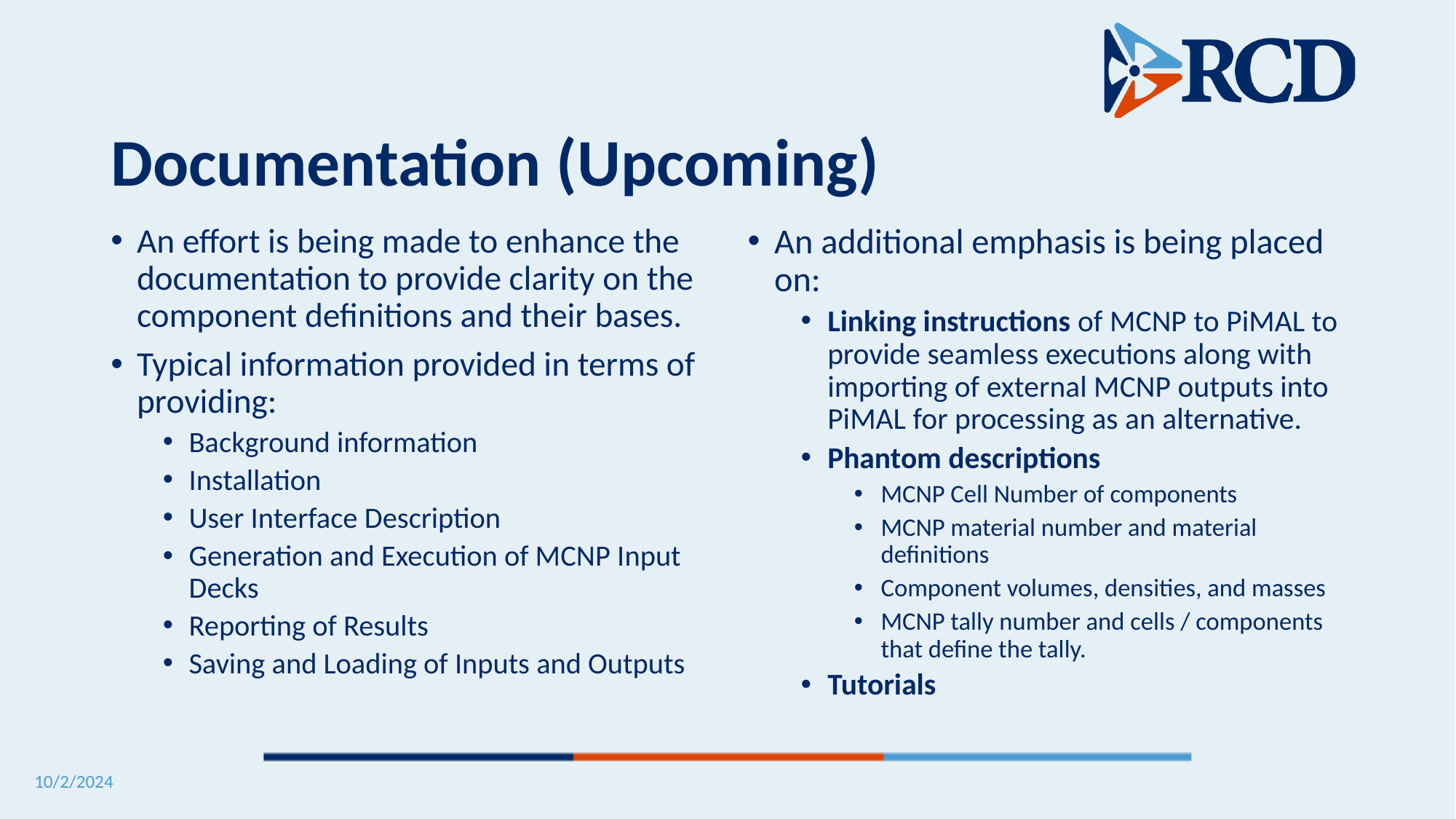

# Documentation (Upcoming)
An effort is being made to enhance the documentation to provide clarity on the component definitions and their bases.
Typical information provided in terms of providing:
Background information
Installation
User Interface Description
Generation and Execution of MCNP Input Decks
Reporting of Results
Saving and Loading of Inputs and Outputs

An additional emphasis is being placed on:
Linking instructions of MCNP to PiMAL to provide seamless executions along with importing of external MCNP outputs into PiMAL for processing as an alternative.
Phantom descriptions
MCNP Cell Number of components
MCNP material number and material definitions
Component volumes, densities, and masses
MCNP tally number and cells / components that define the tally.
Tutorials

10/2/2024